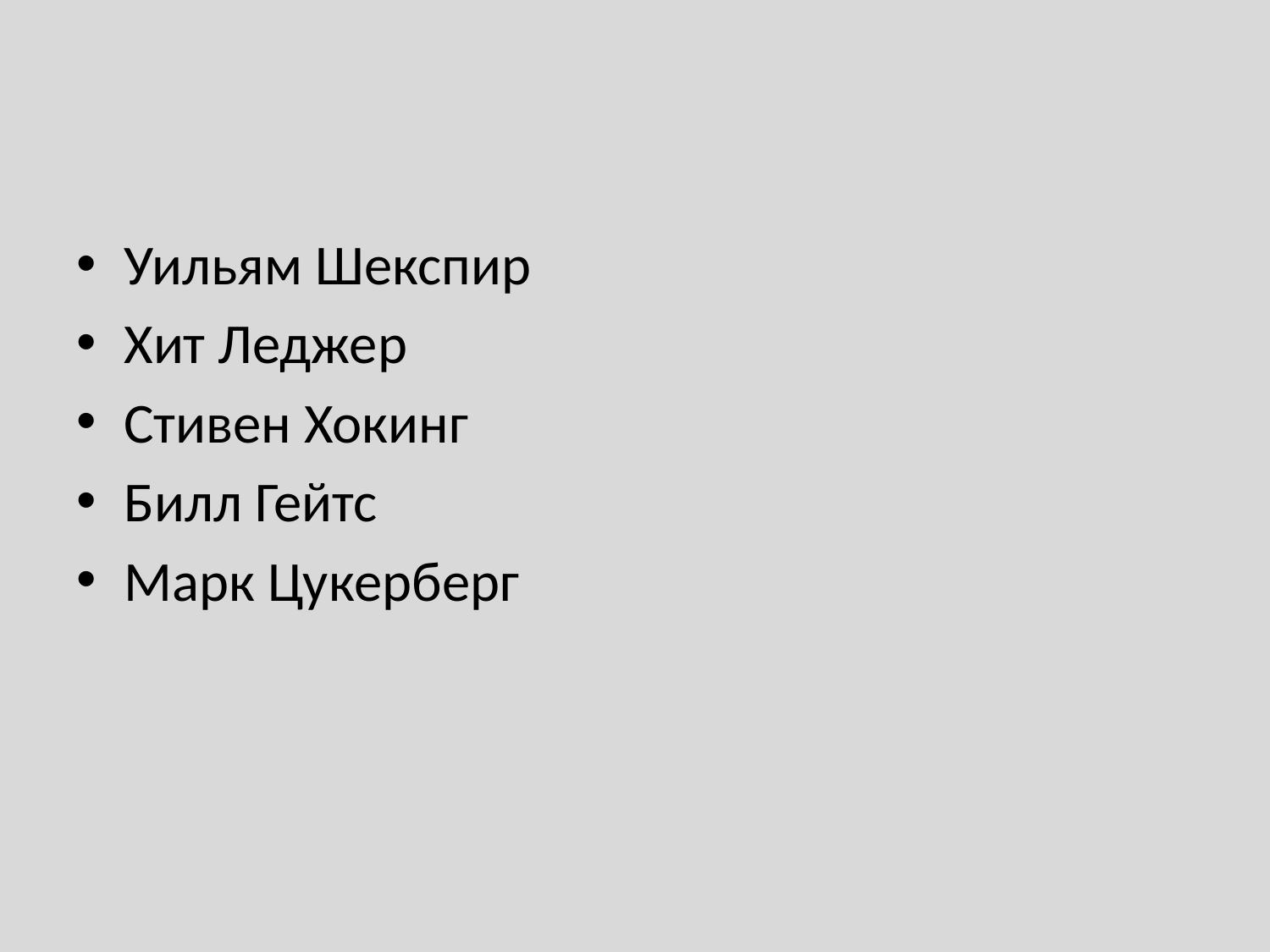

# Уильям Шекспир
Хит Леджер
Стивен Хокинг
Билл Гейтс
Марк Цукерберг